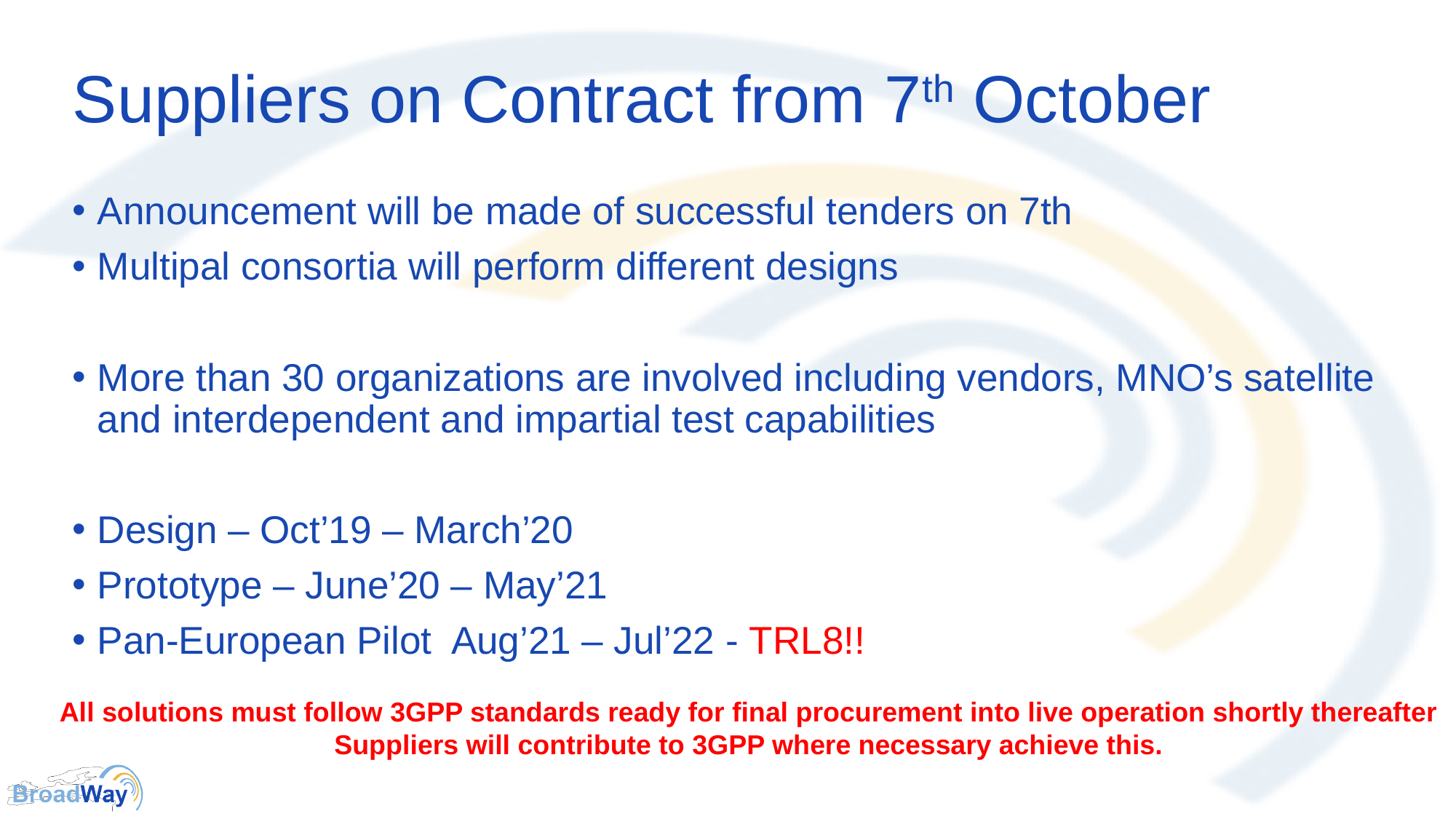

# Suppliers on Contract from 7th October
Announcement will be made of successful tenders on 7th
Multipal consortia will perform different designs

More than 30 organizations are involved including vendors, MNO’s satellite and interdependent and impartial test capabilities

Design – Oct’19 – March’20
Prototype – June’20 – May’21
Pan-European Pilot  Aug’21 – Jul’22 - TRL8!!
All solutions must follow 3GPP standards ready for final procurement into live operation shortly thereafter
Suppliers will contribute to 3GPP where necessary achieve this.